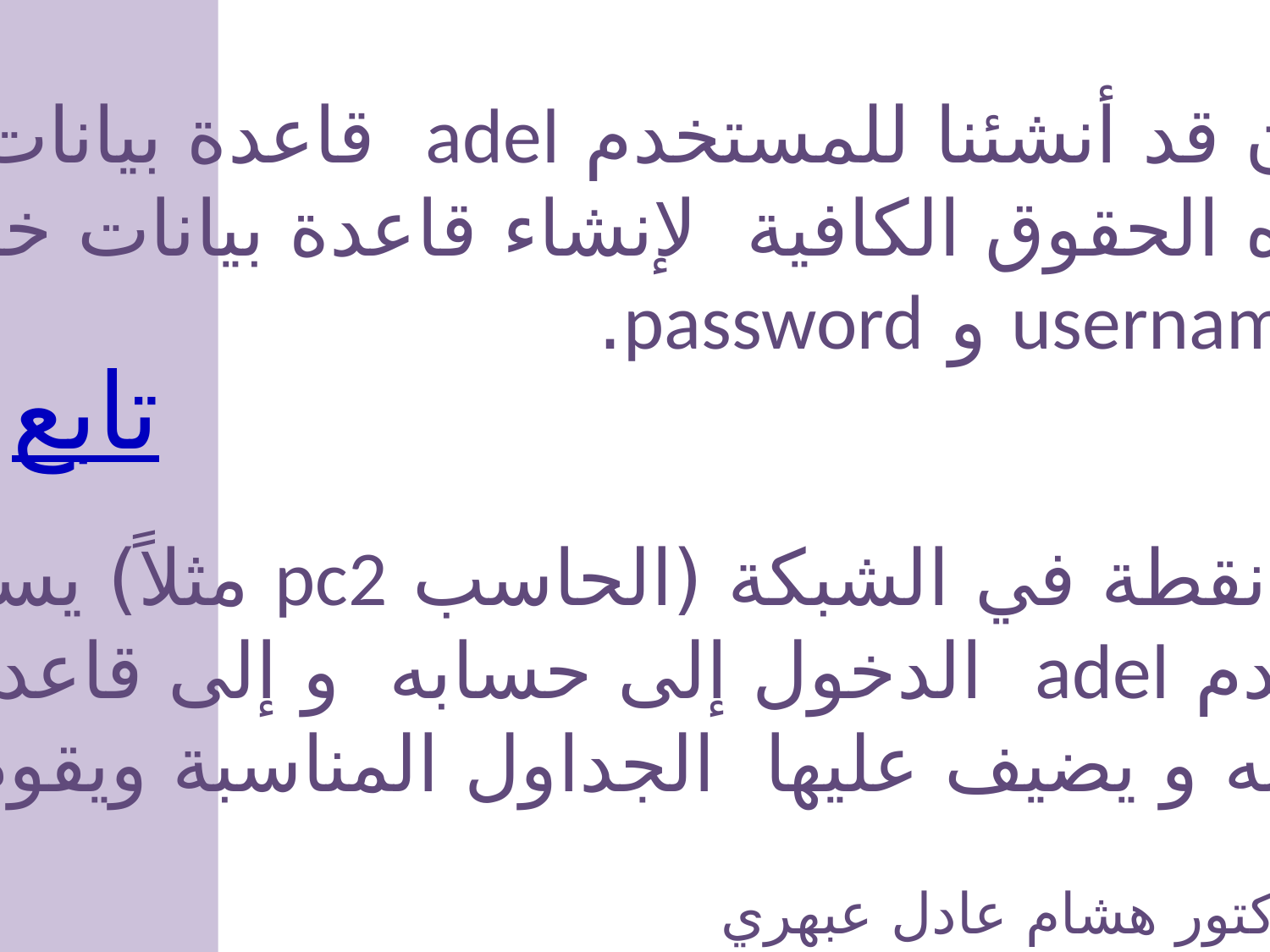

بهذا نكون قد أنشئنا للمستخدم adel  قاعدة بيانات
و أعطيناه الحقوق الكافية  لإنشاء قاعدة بيانات خاصة به من
 خلال  username و password.
تابع
فمن أي نقطة في الشبكة (الحاسب pc2 مثلاً) يستطيع
 المستخدم adel  الدخول إلى حسابه  و إلى قاعدة البيانات
الخاصة به و يضيف عليها  الجداول المناسبة ويقوم بملئها.
الدكتور هشام عادل عبهري